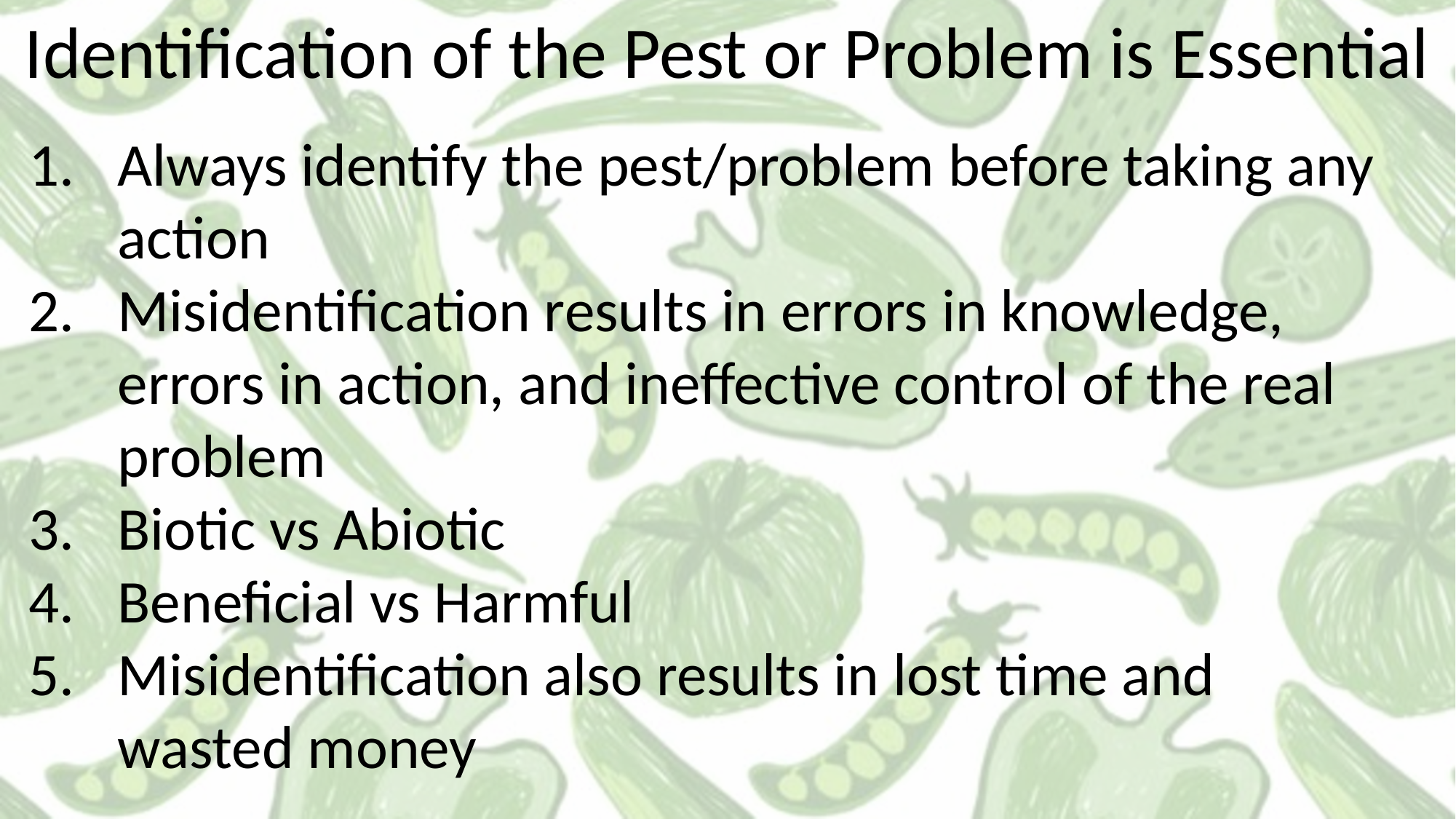

Identification of the Pest or Problem is Essential
Always identify the pest/problem before taking any action
Misidentification results in errors in knowledge, errors in action, and ineffective control of the real problem
Biotic vs Abiotic
Beneficial vs Harmful
Misidentification also results in lost time and wasted money